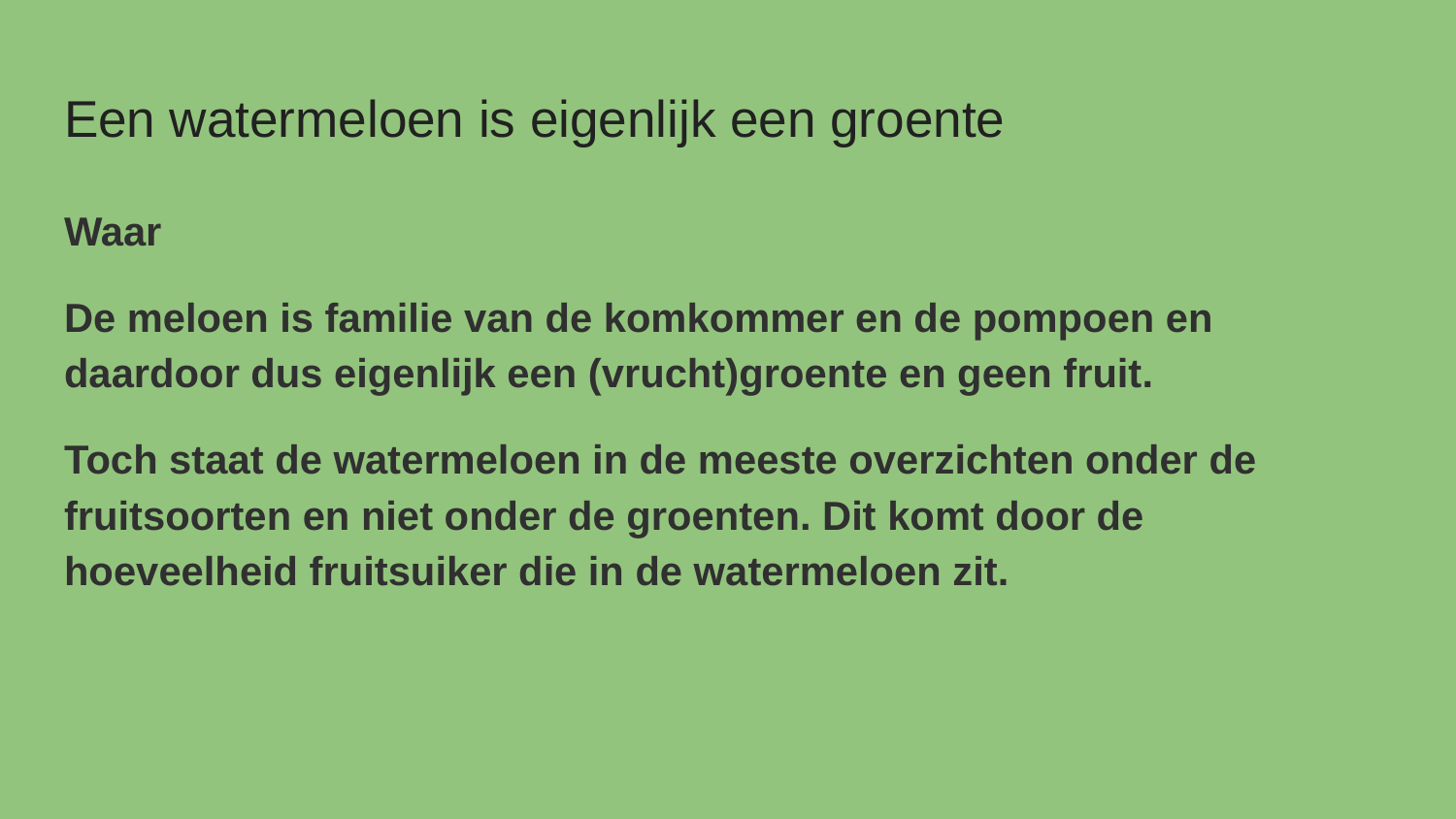

# Een watermeloen is eigenlijk een groente
Waar
De meloen is familie van de komkommer en de pompoen en daardoor dus eigenlijk een (vrucht)groente en geen fruit.
Toch staat de watermeloen in de meeste overzichten onder de fruitsoorten en niet onder de groenten. Dit komt door de hoeveelheid fruitsuiker die in de watermeloen zit.